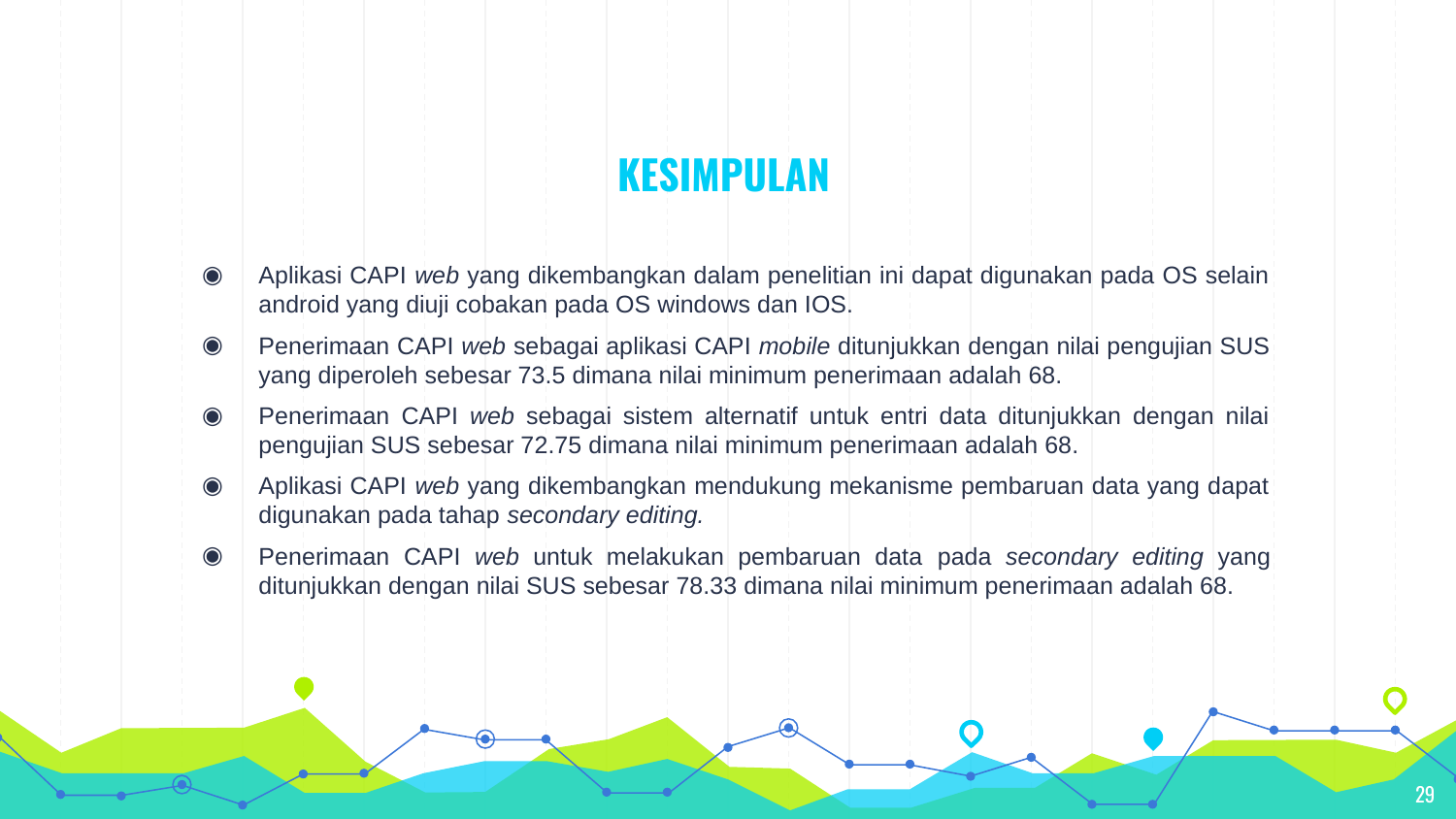

# KESIMPULAN
Aplikasi CAPI web yang dikembangkan dalam penelitian ini dapat digunakan pada OS selain android yang diuji cobakan pada OS windows dan IOS.
Penerimaan CAPI web sebagai aplikasi CAPI mobile ditunjukkan dengan nilai pengujian SUS yang diperoleh sebesar 73.5 dimana nilai minimum penerimaan adalah 68.
Penerimaan CAPI web sebagai sistem alternatif untuk entri data ditunjukkan dengan nilai pengujian SUS sebesar 72.75 dimana nilai minimum penerimaan adalah 68.
Aplikasi CAPI web yang dikembangkan mendukung mekanisme pembaruan data yang dapat digunakan pada tahap secondary editing.
Penerimaan CAPI web untuk melakukan pembaruan data pada secondary editing yang ditunjukkan dengan nilai SUS sebesar 78.33 dimana nilai minimum penerimaan adalah 68.
29